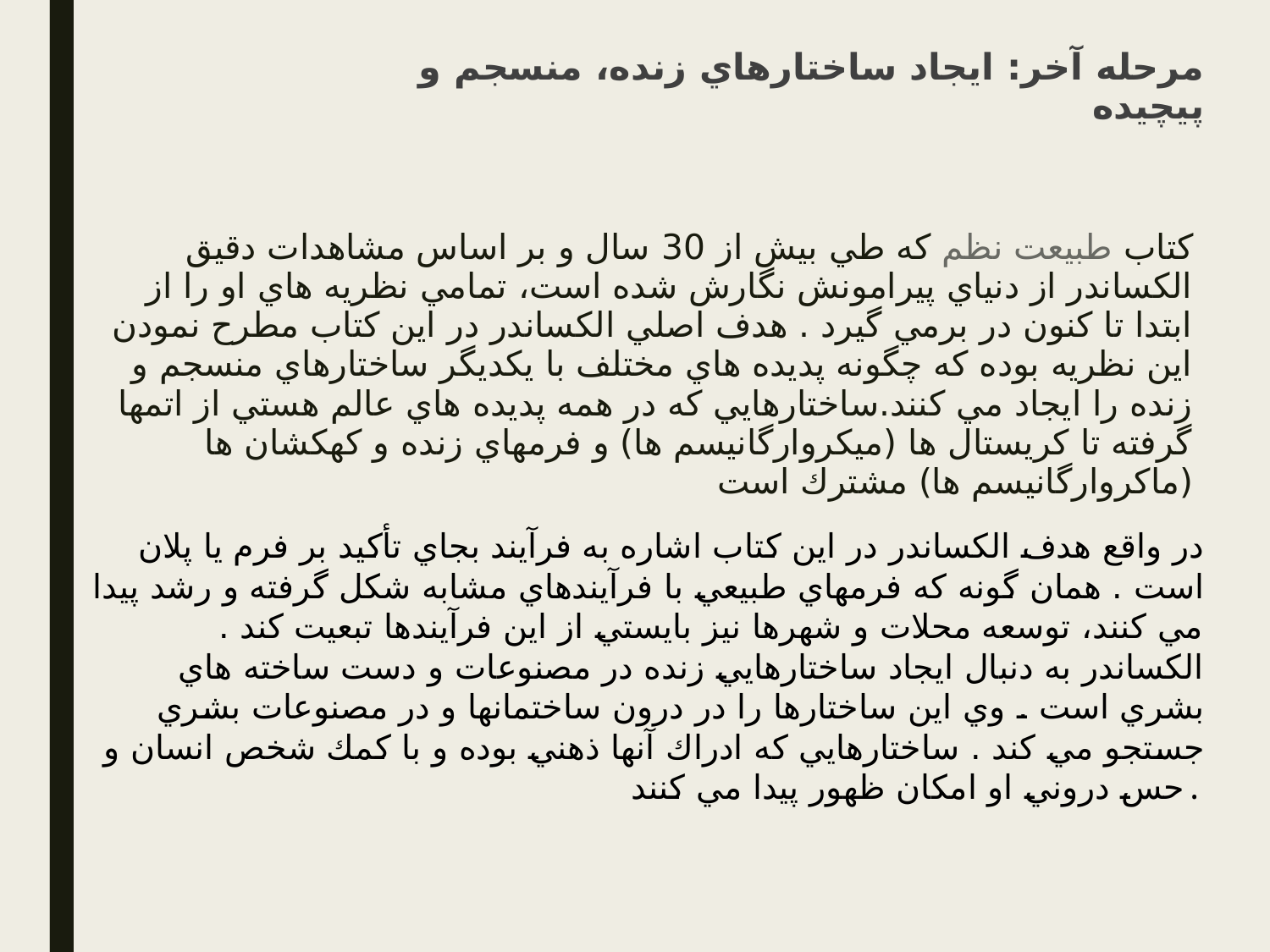

# مرحله آخر: ايجاد ساختارهاي زنده، منسجم و پيچيده
كتاب طبيعت نظم كه طي بيش از 30 سال و بر اساس مشاهدات دقيق الكساندر از دنياي پيرامونش نگارش شده است، تمامي نظريه هاي او را از ابتدا تا كنون در برمي گيرد . هدف اصلي الكساندر در اين كتاب مطرح نمودن اين نظريه بوده كه چگونه پديده هاي مختلف با يكديگر ساختارهاي منسجم و زنده را ايجاد مي كنند.ساختارهايي كه در همه پديده هاي عالم هستي از اتمها گرفته تا كريستال ها (ميكروارگانيسم ها) و فرمهاي زنده و كهكشان ها (ماكروارگانيسم ها) مشترك است

در واقع هدف الكساندر در اين كتاب اشاره به فرآيند بجاي تأكيد بر فرم يا پلان است . همان گونه كه فرمهاي طبيعي با فرآيندهاي مشابه شكل گرفته و رشد پيدا مي كنند، توسعه محلات و شهرها نيز بايستي از اين فرآيندها تبعيت كند . الكساندر به دنبال ايجاد ساختارهايي زنده در مصنوعات و دست ساخته هاي بشري است . وي اين ساختارها را در درون ساختمانها و در مصنوعات بشري جستجو مي كند . ساختارهايي كه ادراك آنها ذهني بوده و با كمك شخص انسان و حس دروني او امكان ظهور پيدا مي كنند.